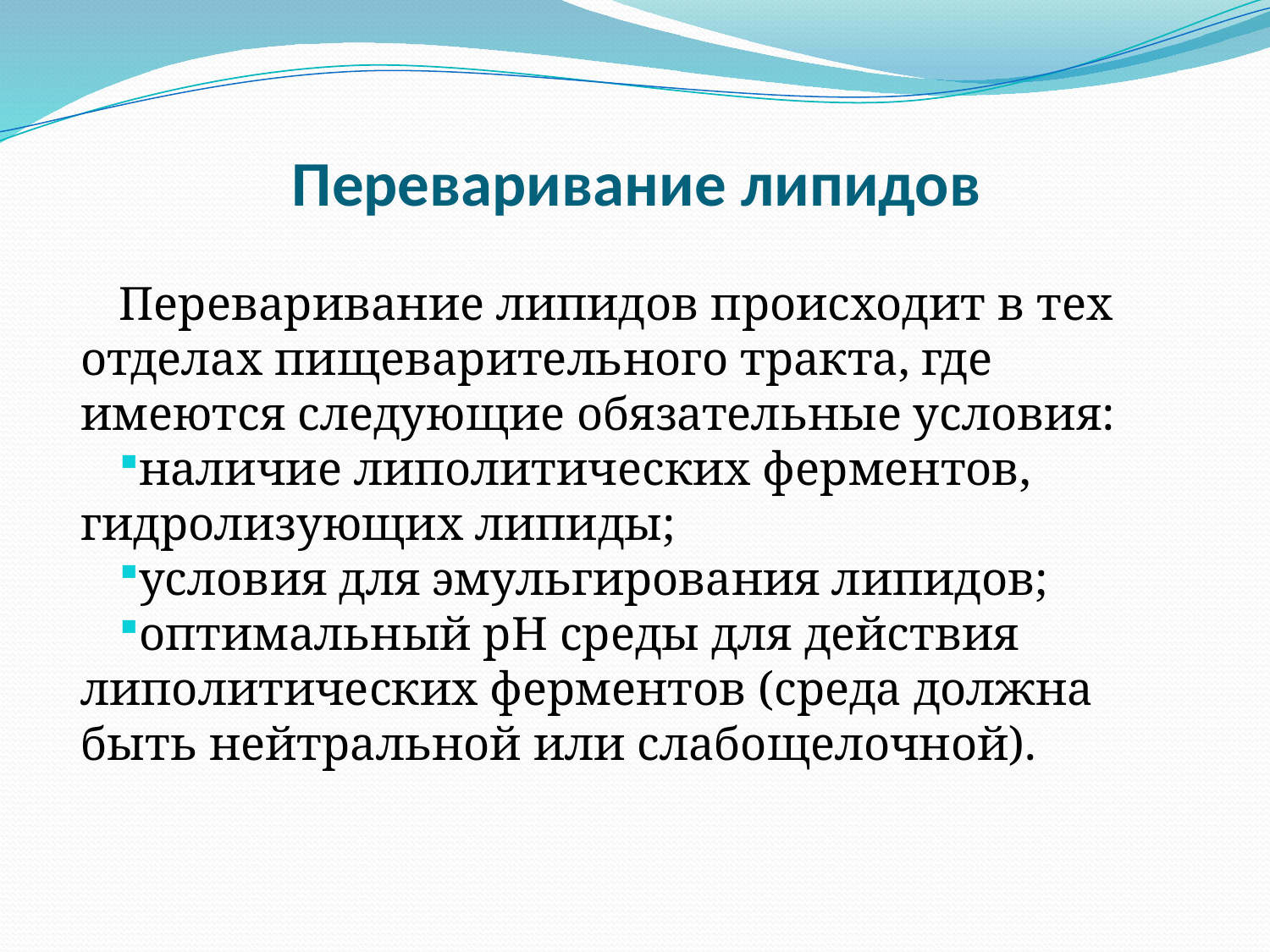

# Переваривание липидов
Переваривание липидов происходит в тех отделах пищеварительного тракта, где имеются следующие обязательные условия:
наличие липолитических ферментов, гидролизующих липиды;
условия для эмульгирования липидов;
оптимальный pH среды для действия липолитических ферментов (среда должна быть нейтральной или слабощелочной).